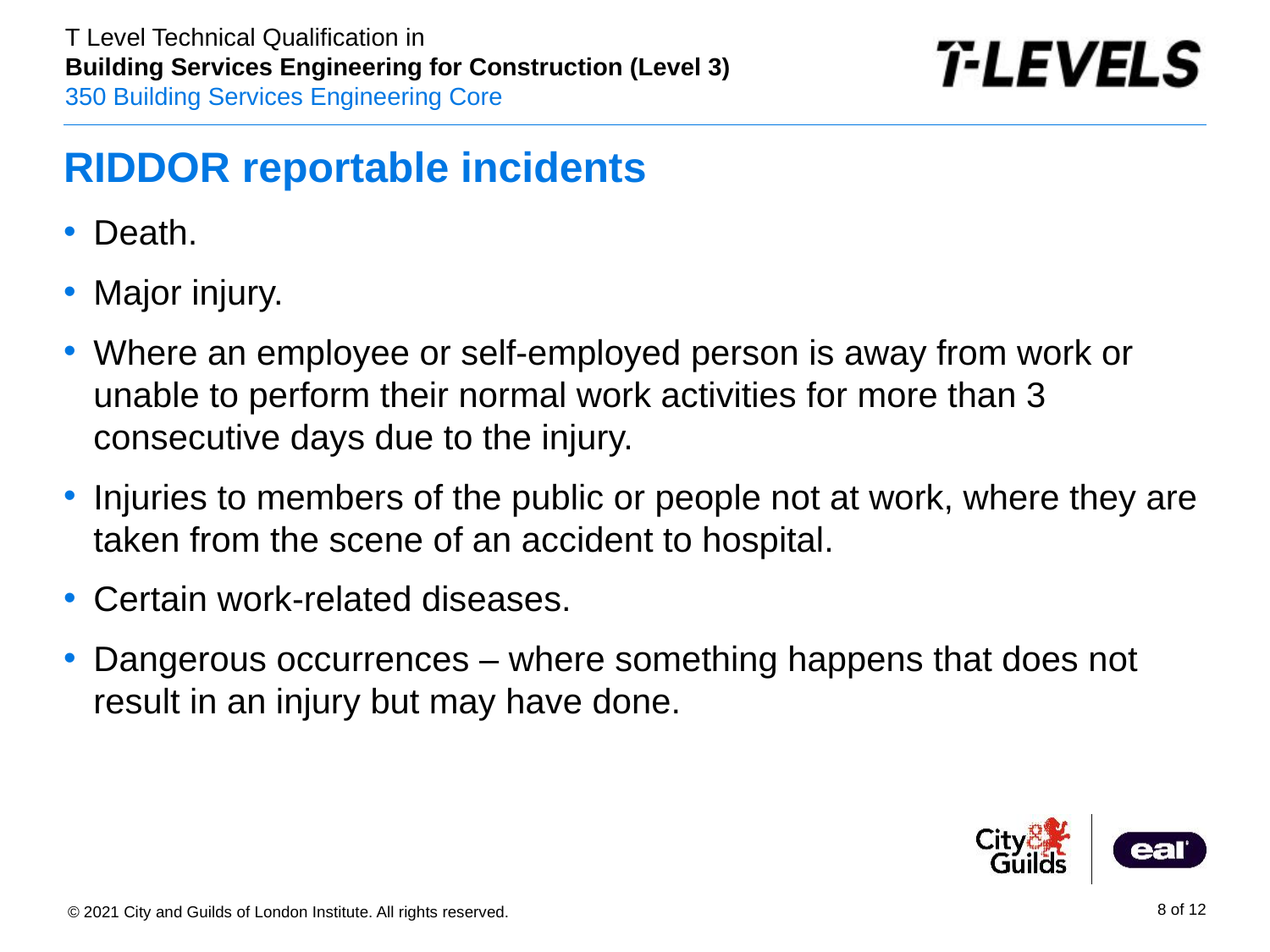

# RIDDOR reportable incidents
Death.
Major injury.
Where an employee or self-employed person is away from work or unable to perform their normal work activities for more than 3 consecutive days due to the injury.
Injuries to members of the public or people not at work, where they are taken from the scene of an accident to hospital.
Certain work-related diseases.
Dangerous occurrences – where something happens that does not result in an injury but may have done.